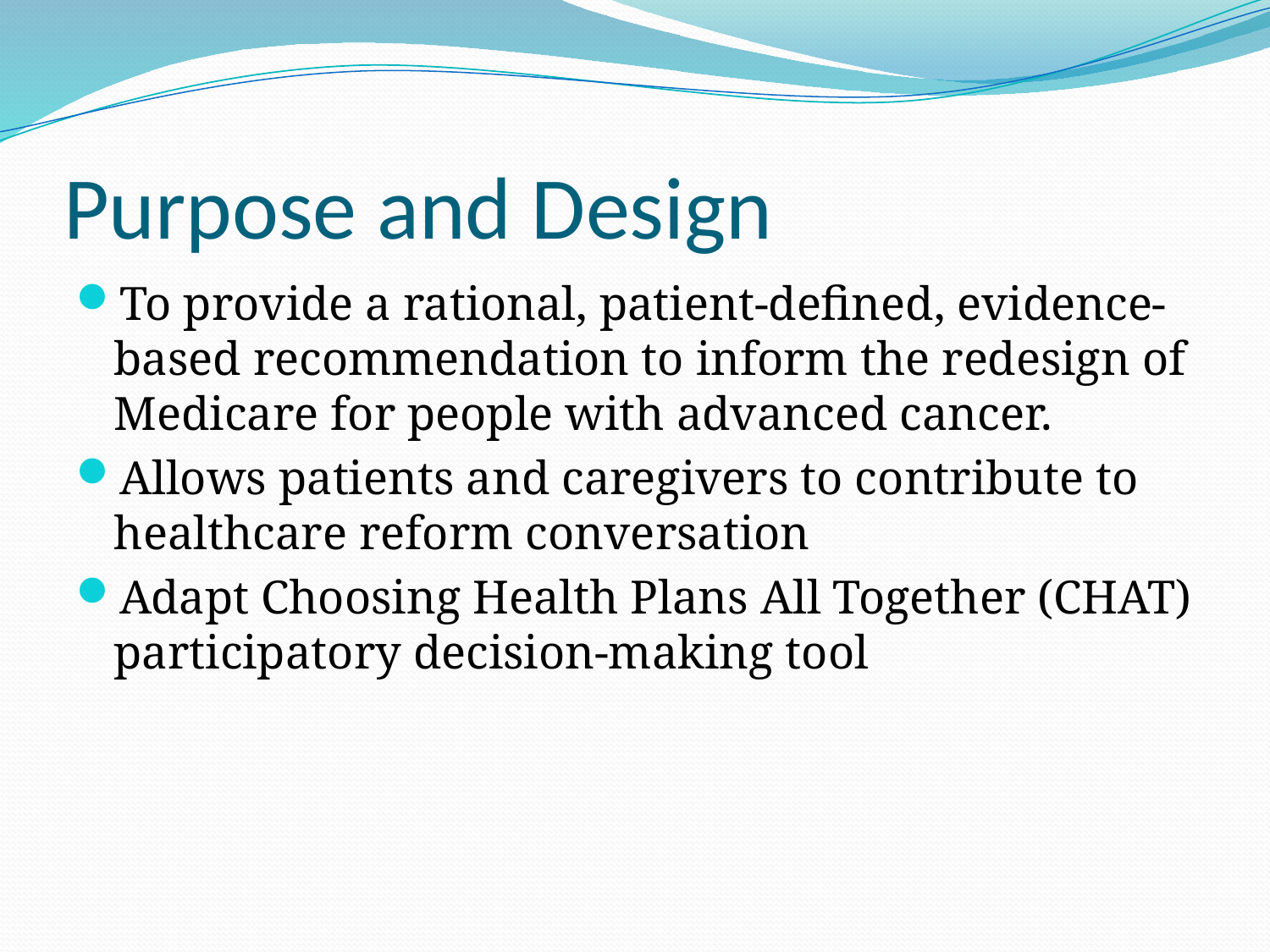

# Purpose and Design
To provide a rational, patient-defined, evidence-based recommendation to inform the redesign of Medicare for people with advanced cancer.
Allows patients and caregivers to contribute to healthcare reform conversation
Adapt Choosing Health Plans All Together (CHAT) participatory decision-making tool